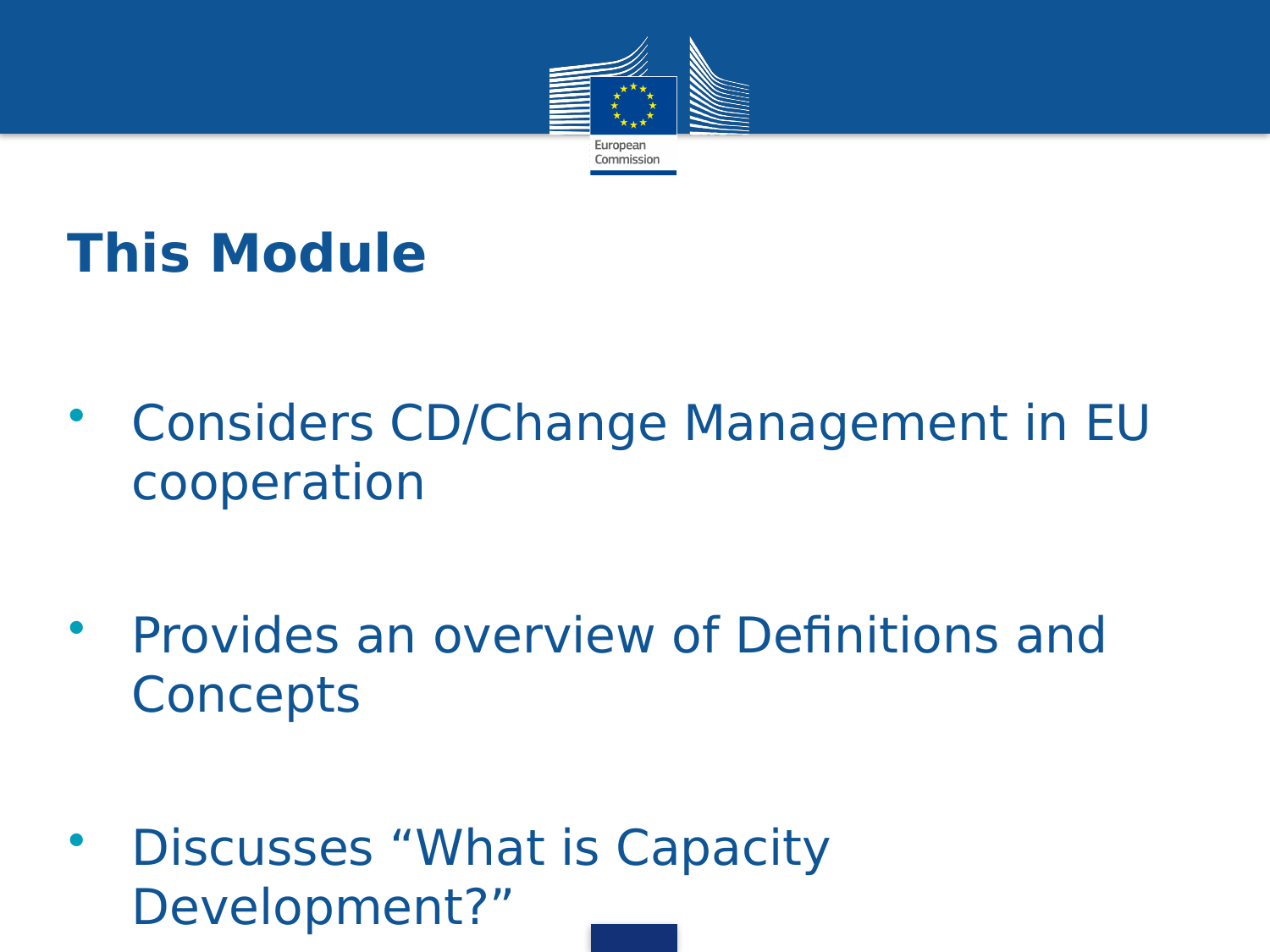

# This Module

Considers CD/Change Management in EU cooperation

Provides an overview of Definitions and Concepts

Discusses “What is Capacity Development?”